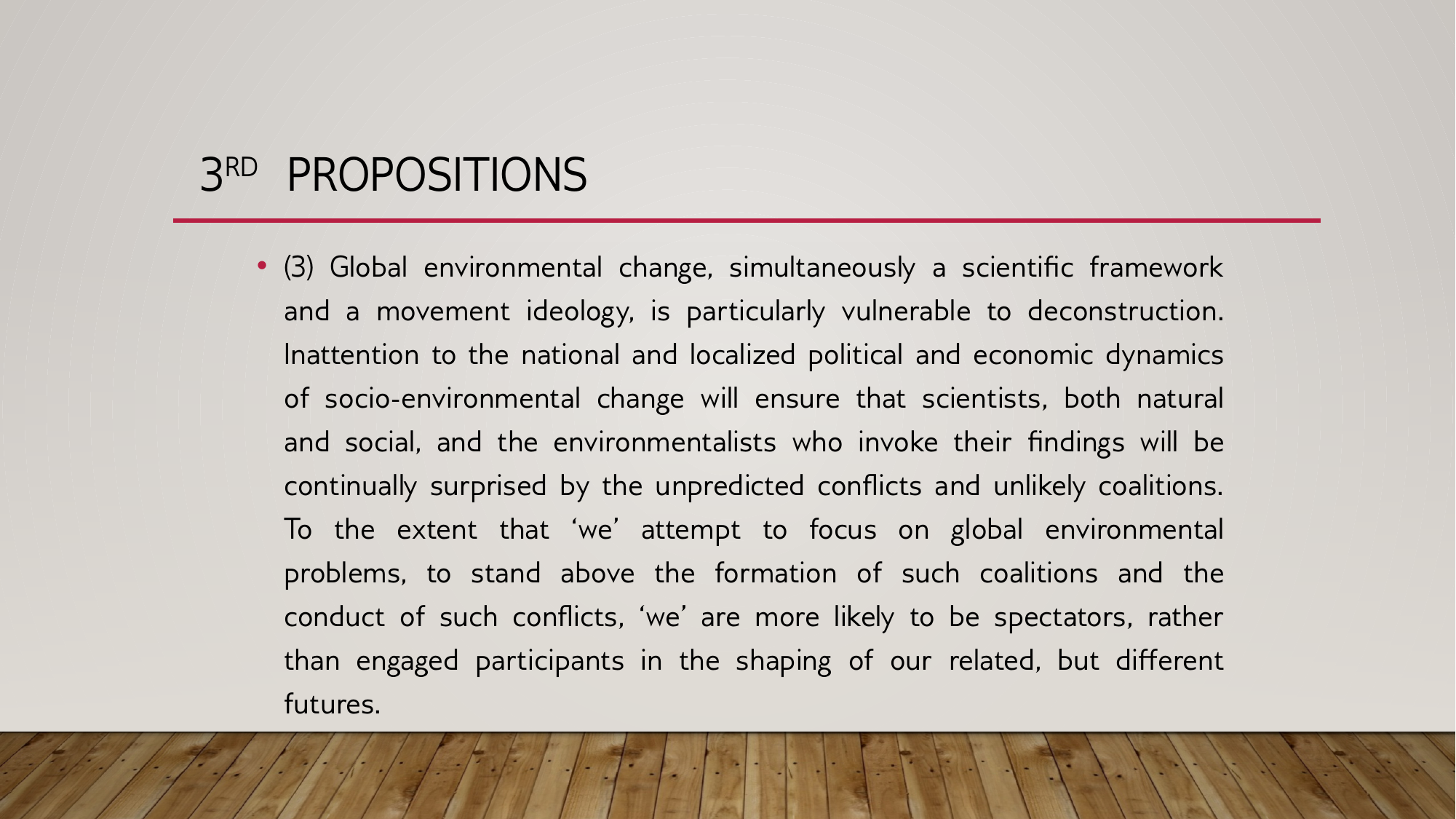

# 3rd  propositions
(3) Global environmental change, simultaneously a scientific framework and a movement ideology, is particularly vulnerable to deconstruction. Inattention to the national and localized political and economic dynamics of socio-environmental change will ensure that scientists, both natural and social, and the environmentalists who invoke their findings will be continually surprised by the unpredicted conflicts and unlikely coalitions. To the extent that ‘we’ attempt to focus on global environmental problems, to stand above the formation of such coalitions and the conduct of such conflicts, ‘we’ are more likely to be spectators, rather than engaged participants in the shaping of our related, but different futures.